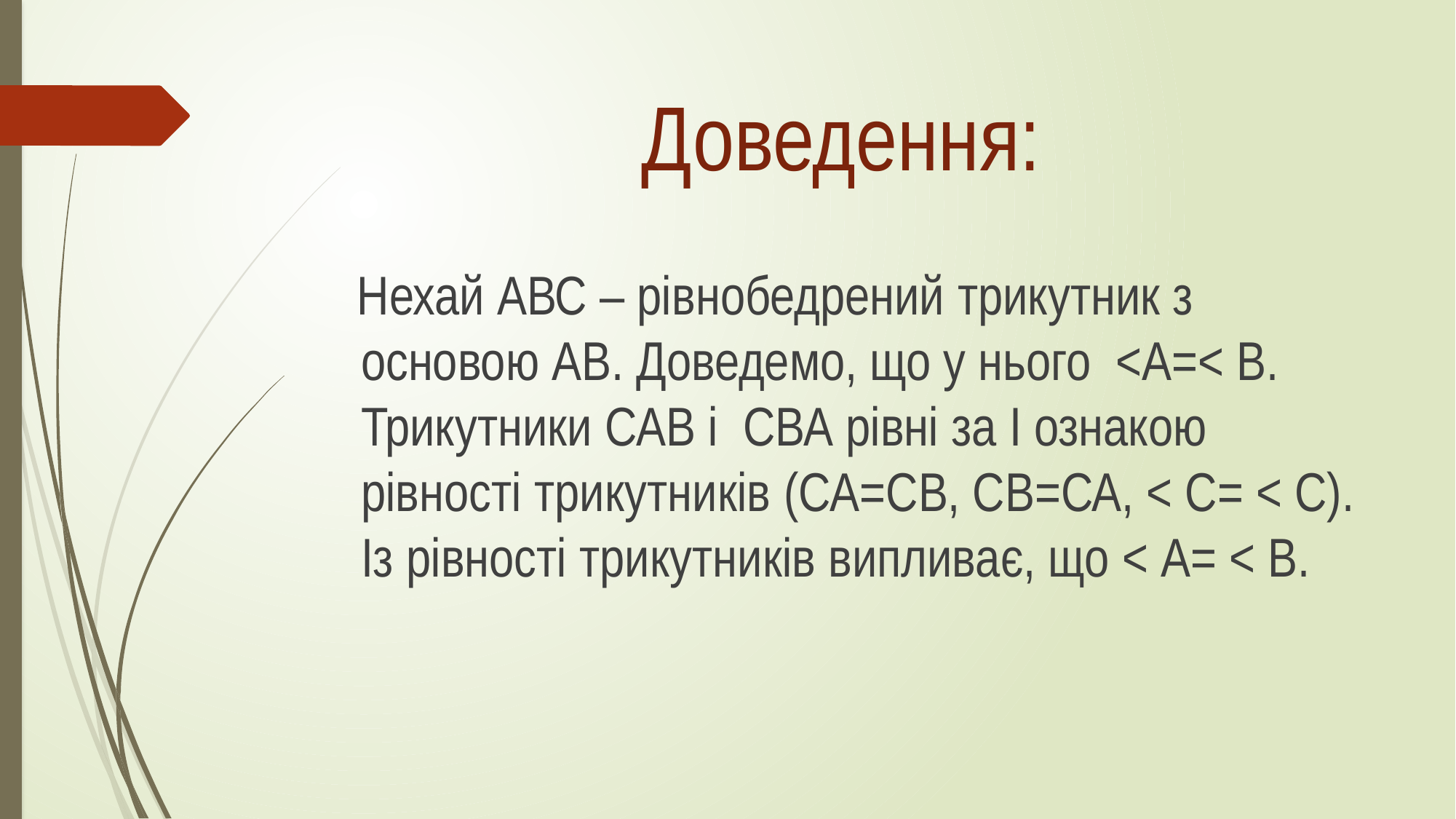

# Доведення:
   Нехай АВС – рівнобедрений трикутник з основою АВ. Доведемо, що у нього  <А=< В.  Трикутники САВ і  СВА рівні за I ознакою рівності трикутників (СА=СВ, СВ=СА, < С= < С). Із рівності трикутників випливає, що < А= < В.